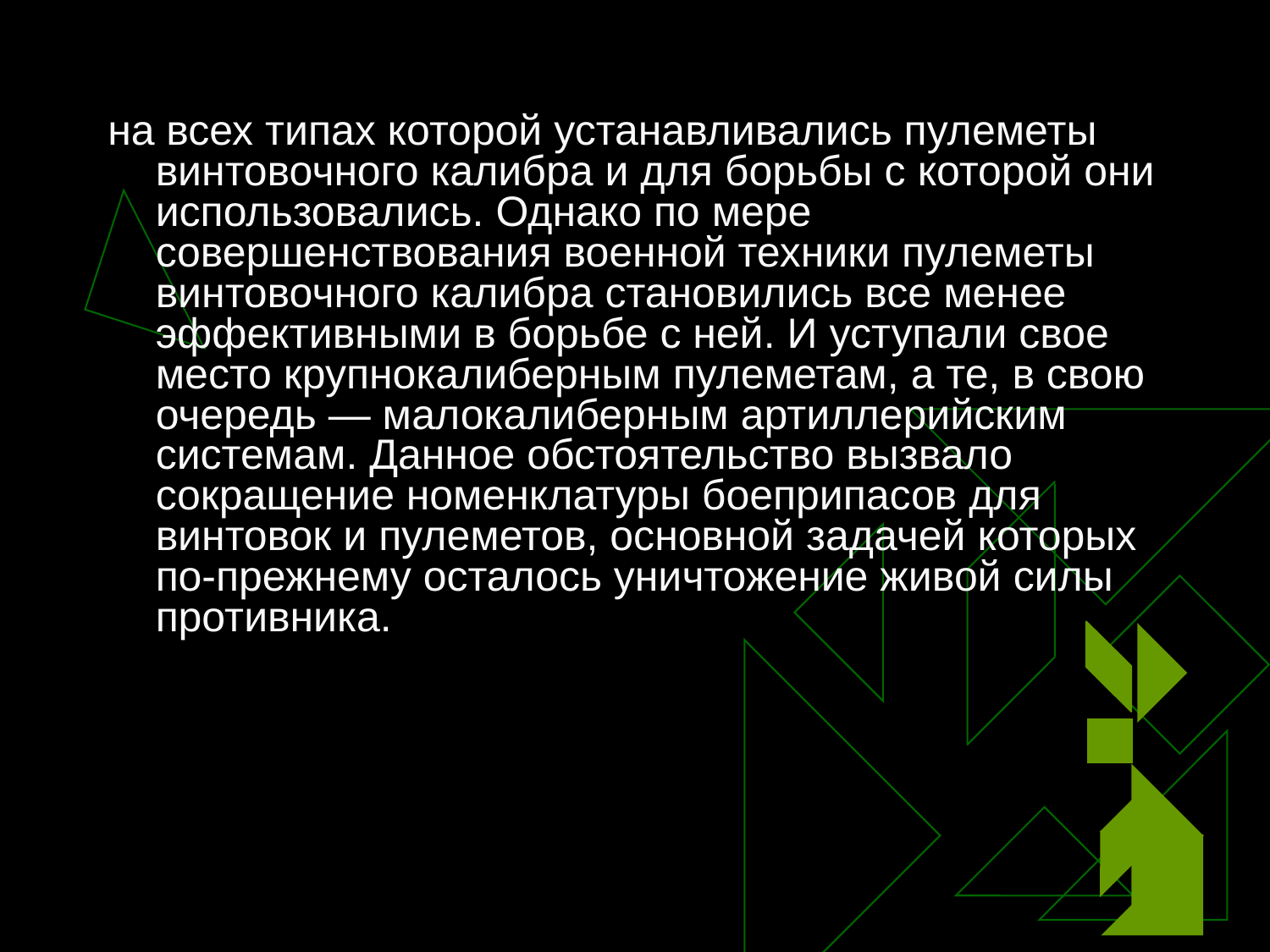

на всех типах которой устанавливались пулеметы винтовочного калибра и для борьбы с которой они использовались. Однако по мере совершенствования военной техники пулеметы винтовочного калибра становились все менее эффективными в борьбе с ней. И уступали свое место крупнокалиберным пулеметам, а те, в свою очередь — малокалиберным артиллерийским системам. Данное обстоятельство вызвало сокращение номенклатуры боеприпасов для винтовок и пулеметов, основной задачей которых по-прежнему осталось уничтожение живой силы противника.